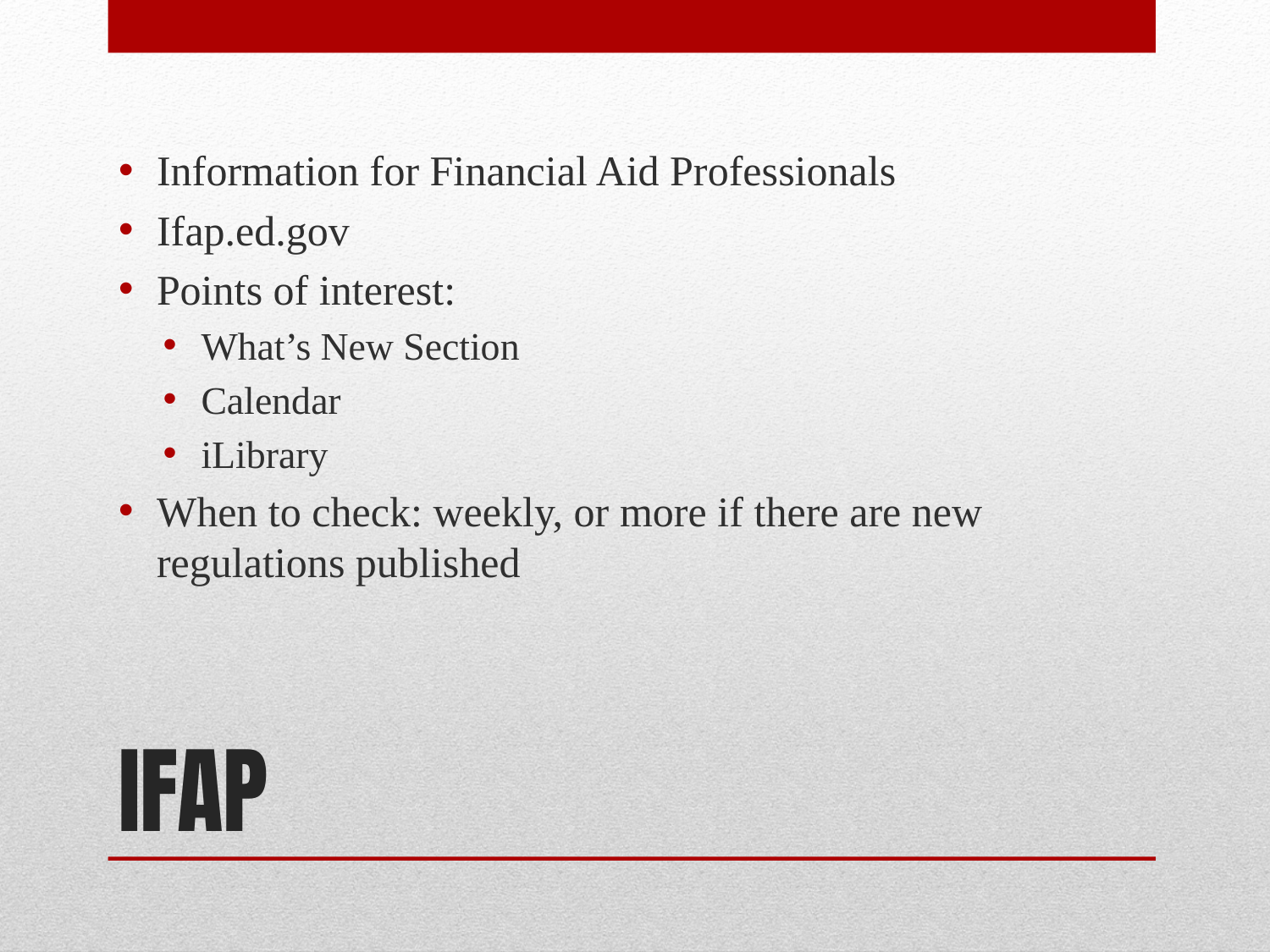

Information for Financial Aid Professionals
Ifap.ed.gov
Points of interest:
What’s New Section
Calendar
iLibrary
When to check: weekly, or more if there are new regulations published
# IFAP